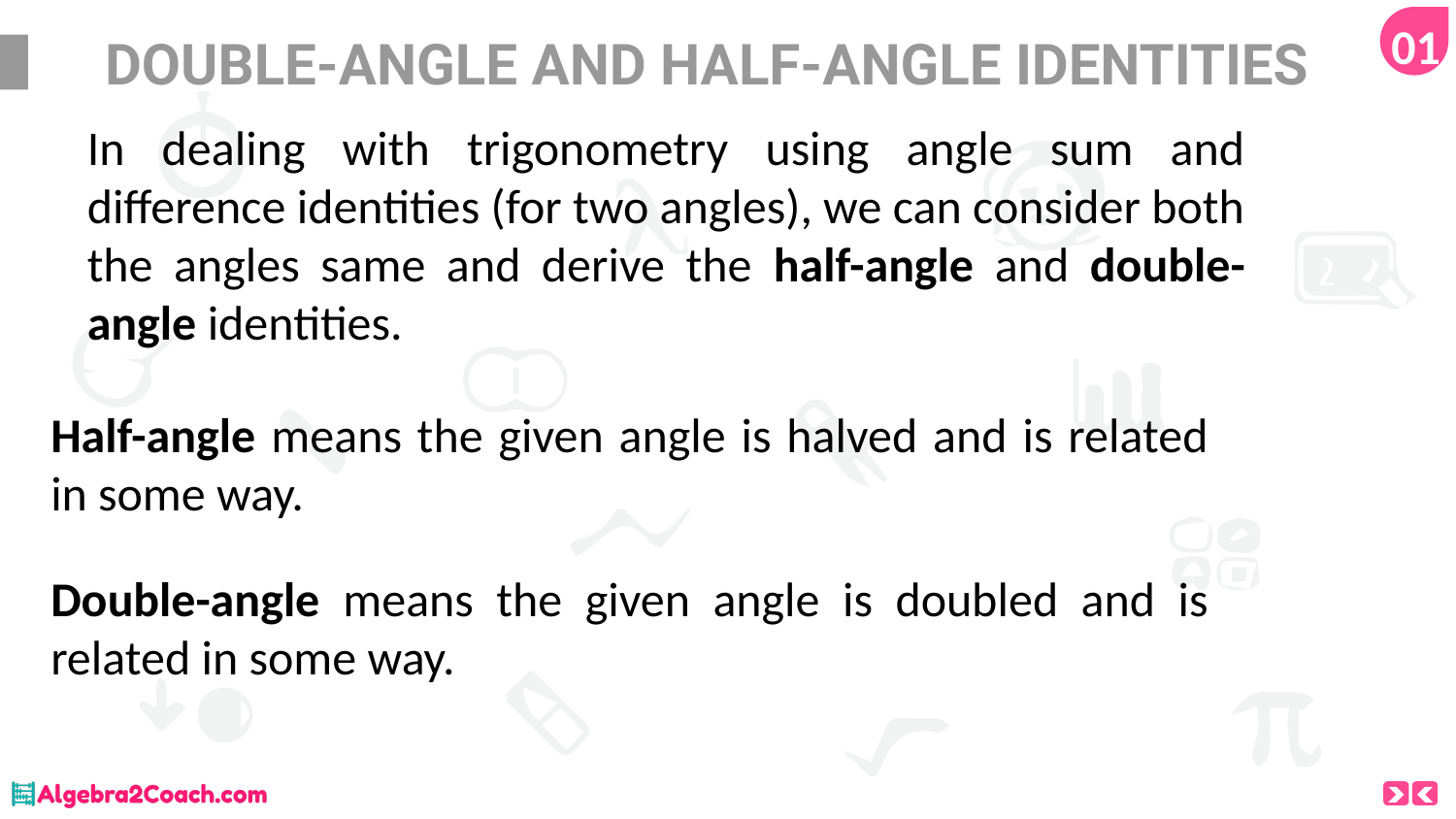

01
# DOUBLE-ANGLE AND HALF-ANGLE IDENTITIES
In dealing with trigonometry using angle sum and difference identities (for two angles), we can consider both the angles same and derive the half-angle and double-angle identities.
Half-angle means the given angle is halved and is related in some way.
Double-angle means the given angle is doubled and is related in some way.